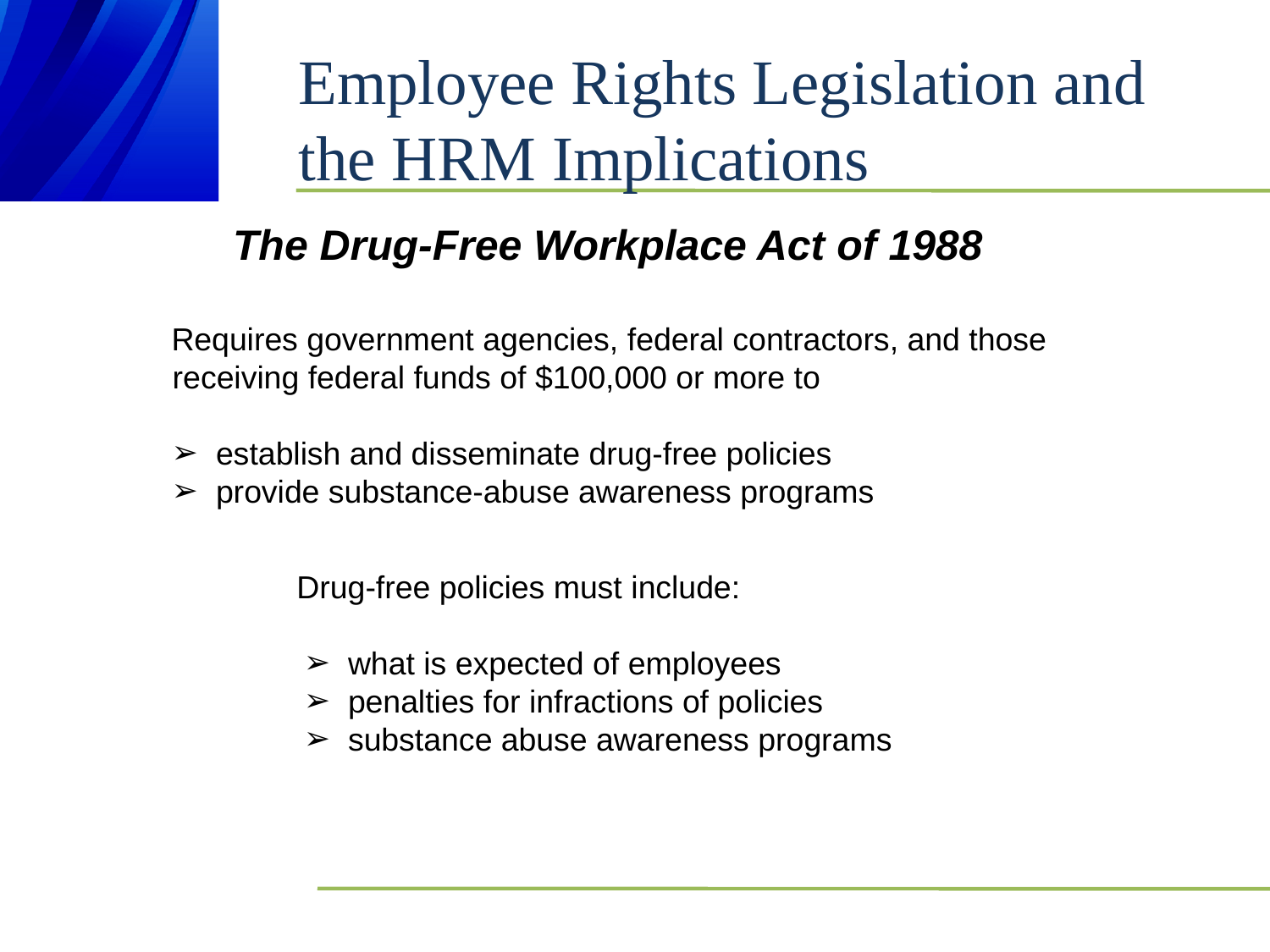

# Employee Rights Legislation and the HRM Implications
The Drug-Free Workplace Act of 1988

Requires government agencies, federal contractors, and those receiving federal funds of $100,000 or more to

  establish and disseminate drug-free policies
  provide substance-abuse awareness programs
 Drug-free policies must include:

  what is expected of employees
  penalties for infractions of policies
  substance abuse awareness programs